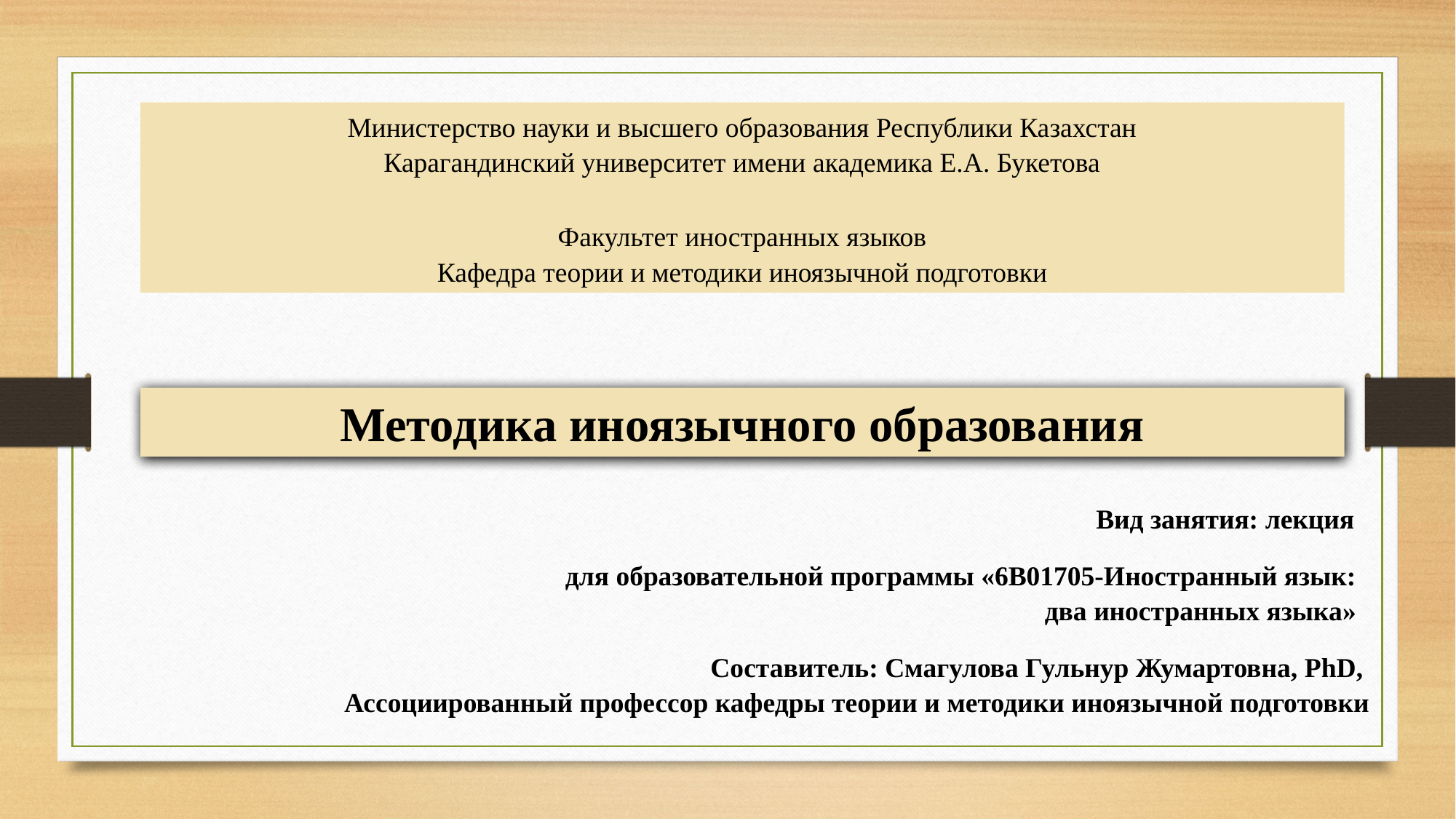

Министерство науки и высшего образования Республики Казахстан
Карагандинский университет имени академика Е.А. Букетова

Факультет иностранных языков
Кафедра теории и методики иноязычной подготовки
Методика иноязычного образования
Вид занятия: лекция
для образовательной программы «6B01705-Иностранный язык: два иностранных языка»
Составитель: Смагулова Гульнур Жумартовна, PhD,
Ассоциированный профессор кафедры теории и методики иноязычной подготовки